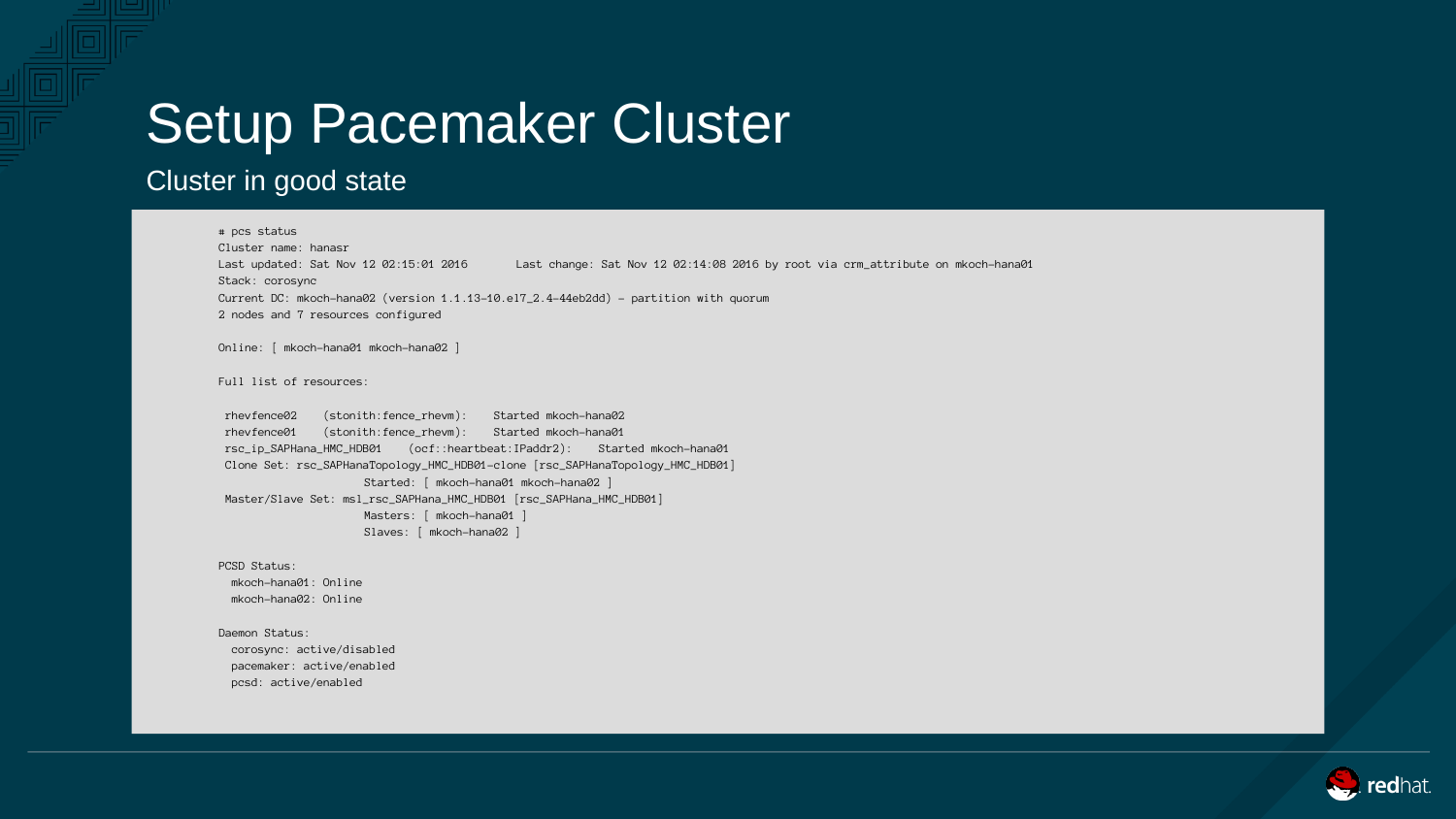

# Setup Pacemaker Cluster
Cluster in good state
# pcs status
Cluster name: hanasr
Last updated: Sat Nov 12 02:15:01 2016   	 Last change: Sat Nov 12 02:14:08 2016 by root via crm_attribute on mkoch-hana01
Stack: corosync
Current DC: mkoch-hana02 (version 1.1.13-10.el7_2.4-44eb2dd) - partition with quorum
2 nodes and 7 resources configured

Online: [ mkoch-hana01 mkoch-hana02 ]

Full list of resources:

 rhevfence02    (stonith:fence_rhevm):    Started mkoch-hana02
 rhevfence01    (stonith:fence_rhevm):    Started mkoch-hana01
 rsc_ip_SAPHana_HMC_HDB01    (ocf::heartbeat:IPaddr2):    Started mkoch-hana01
 Clone Set: rsc_SAPHanaTopology_HMC_HDB01-clone [rsc_SAPHanaTopology_HMC_HDB01]
 	Started: [ mkoch-hana01 mkoch-hana02 ]
 Master/Slave Set: msl_rsc_SAPHana_HMC_HDB01 [rsc_SAPHana_HMC_HDB01]
 	Masters: [ mkoch-hana01 ]
 	Slaves: [ mkoch-hana02 ]

PCSD Status:
  mkoch-hana01: Online
  mkoch-hana02: Online

Daemon Status:
  corosync: active/disabled
  pacemaker: active/enabled
  pcsd: active/enabled